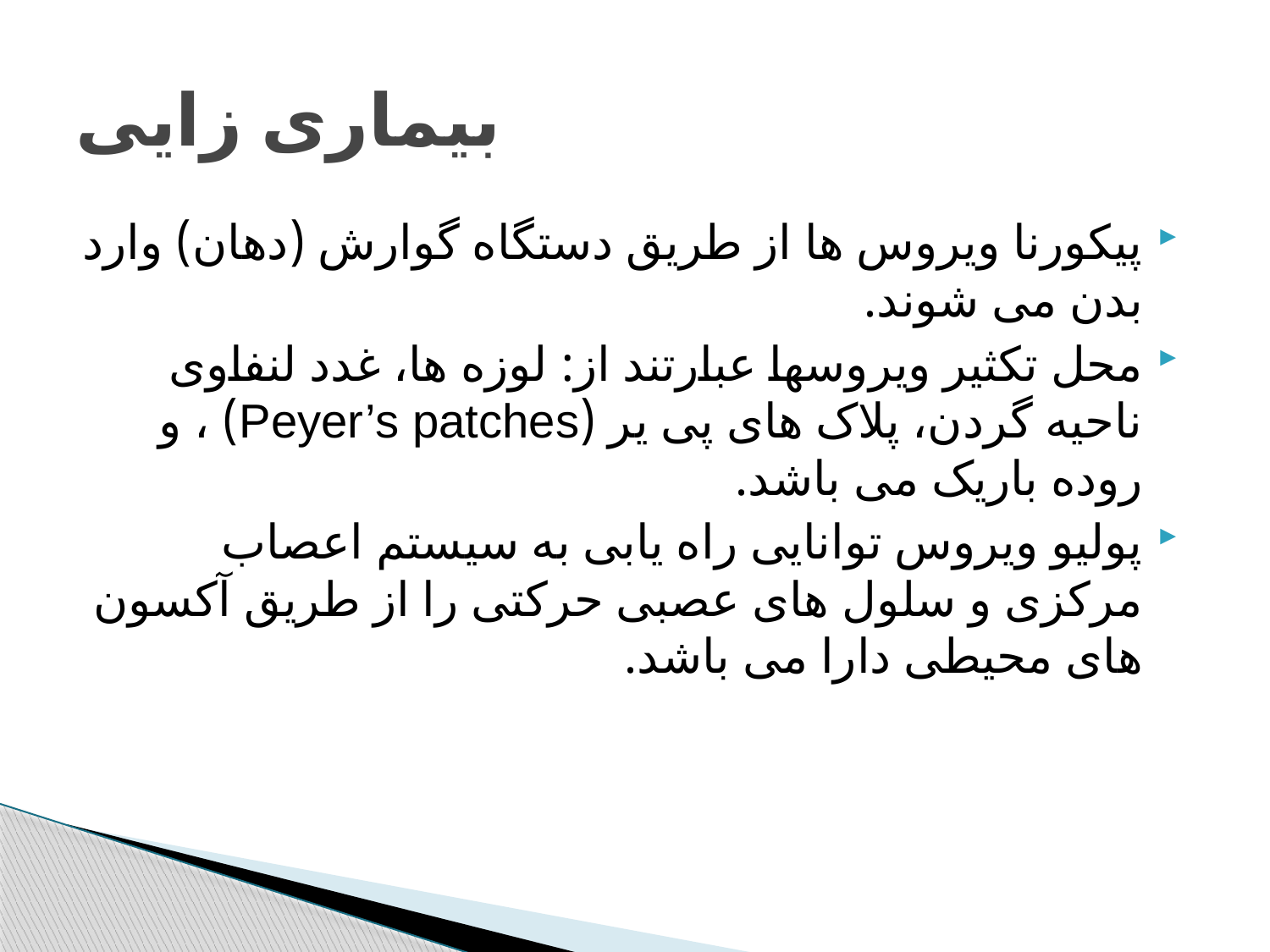

# بیماری زایی
پیکورنا ویروس ها از طریق دستگاه گوارش (دهان) وارد بدن می شوند.
محل تکثیر ویروسها عبارتند از: لوزه ها، غدد لنفاوی ناحیه گردن، پلاک های پی یر (Peyer’s patches) ، و روده باریک می باشد.
پولیو ویروس توانایی راه یابی به سیستم اعصاب مرکزی و سلول های عصبی حرکتی را از طریق آکسون های محیطی دارا می باشد.